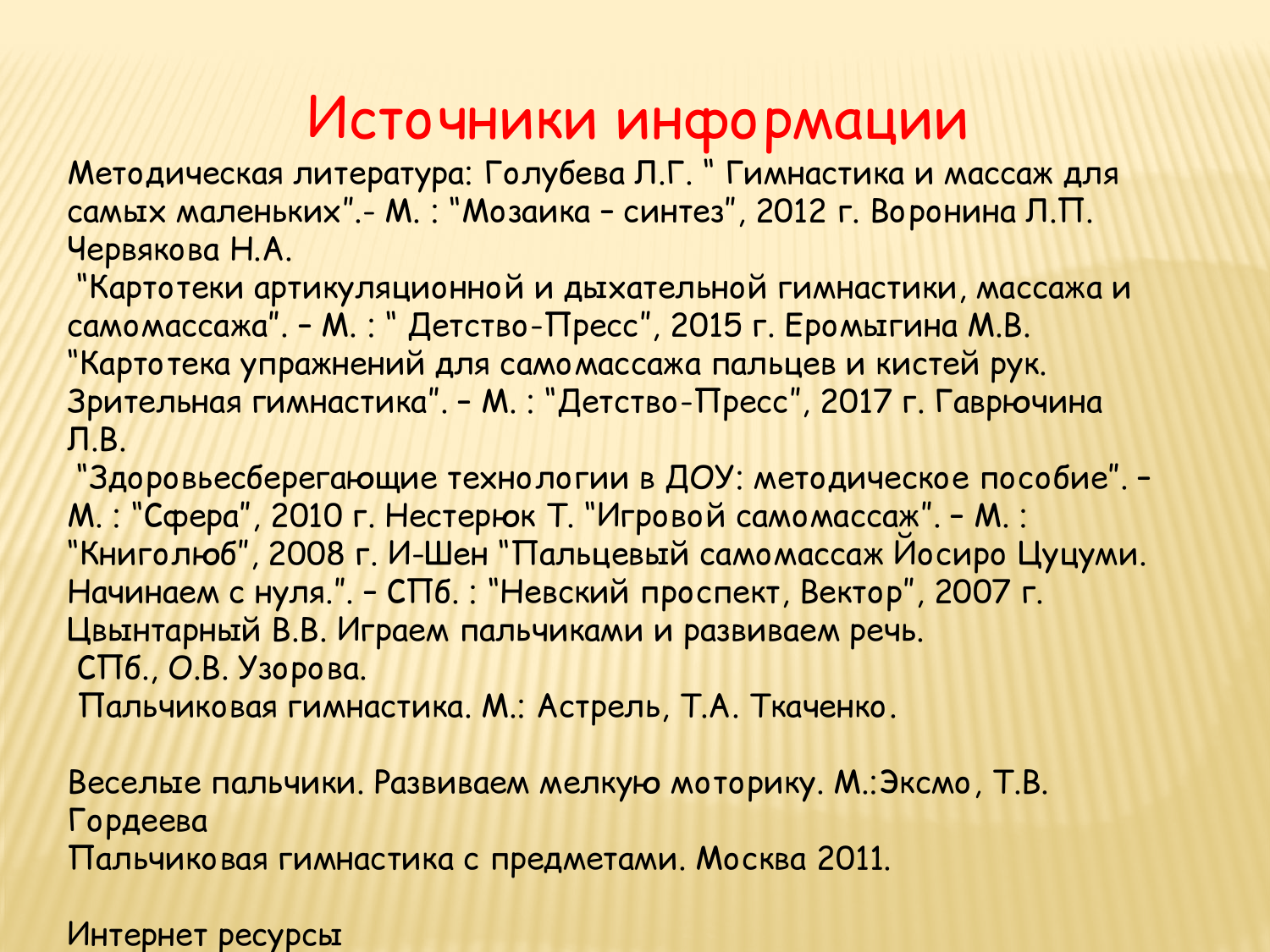

Источники информации
Методическая литература: Голубева Л.Г. “ Гимнастика и массаж для самых маленьких”.- М. : “Мозаика – синтез”, 2012 г. Воронина Л.П. Червякова Н.А.
 “Картотеки артикуляционной и дыхательной гимнастики, массажа и самомассажа”. – М. : “ Детство-Пресс”, 2015 г. Еромыгина М.В.
“Картотека упражнений для самомассажа пальцев и кистей рук. Зрительная гимнастика”. – М. : “Детство-Пресс”, 2017 г. Гаврючина Л.В.
 “Здоровьесберегающие технологии в ДОУ: методическое пособие”. – М. : “Сфера”, 2010 г. Нестерюк Т. “Игровой самомассаж”. – М. : “Книголюб”, 2008 г. И-Шен “Пальцевый самомассаж Йосиро Цуцуми. Начинаем с нуля.”. – СПб. : “Невский проспект, Вектор”, 2007 г.
Цвынтарный В.В. Играем пальчиками и развиваем речь.
 СПб., О.В. Узорова.
 Пальчиковая гимнастика. М.: Астрель, Т.А. Ткаченко.
Веселые пальчики. Развиваем мелкую моторику. М.:Эксмо, Т.В. Гордеева
Пальчиковая гимнастика с предметами. Москва 2011.
Интернет ресурсы